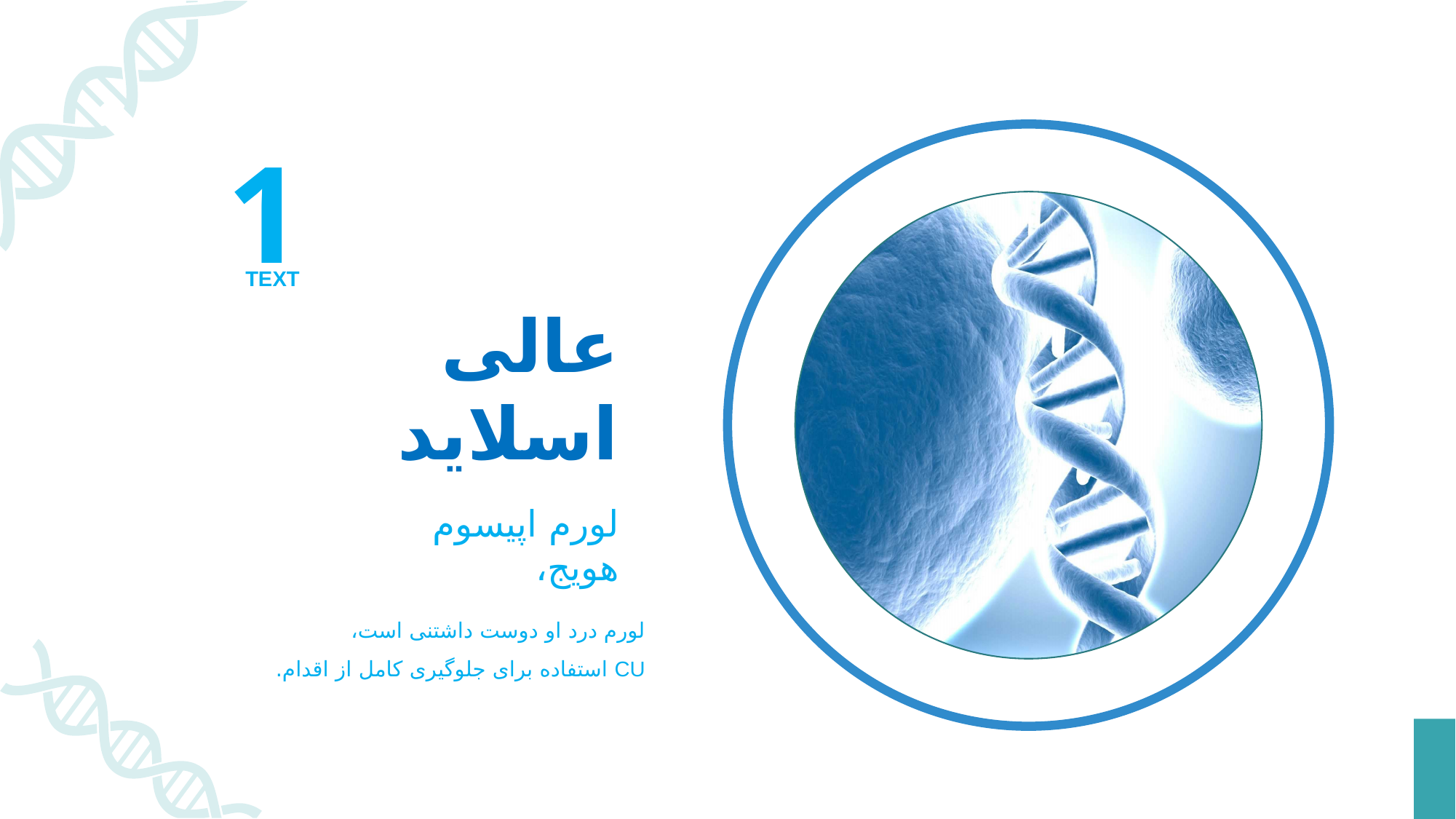

1

TEXT
عالی
اسلاید
لورم اپیسوم
هویج،
لورم درد او دوست داشتنی است،
CU استفاده برای جلوگیری کامل از اقدام.